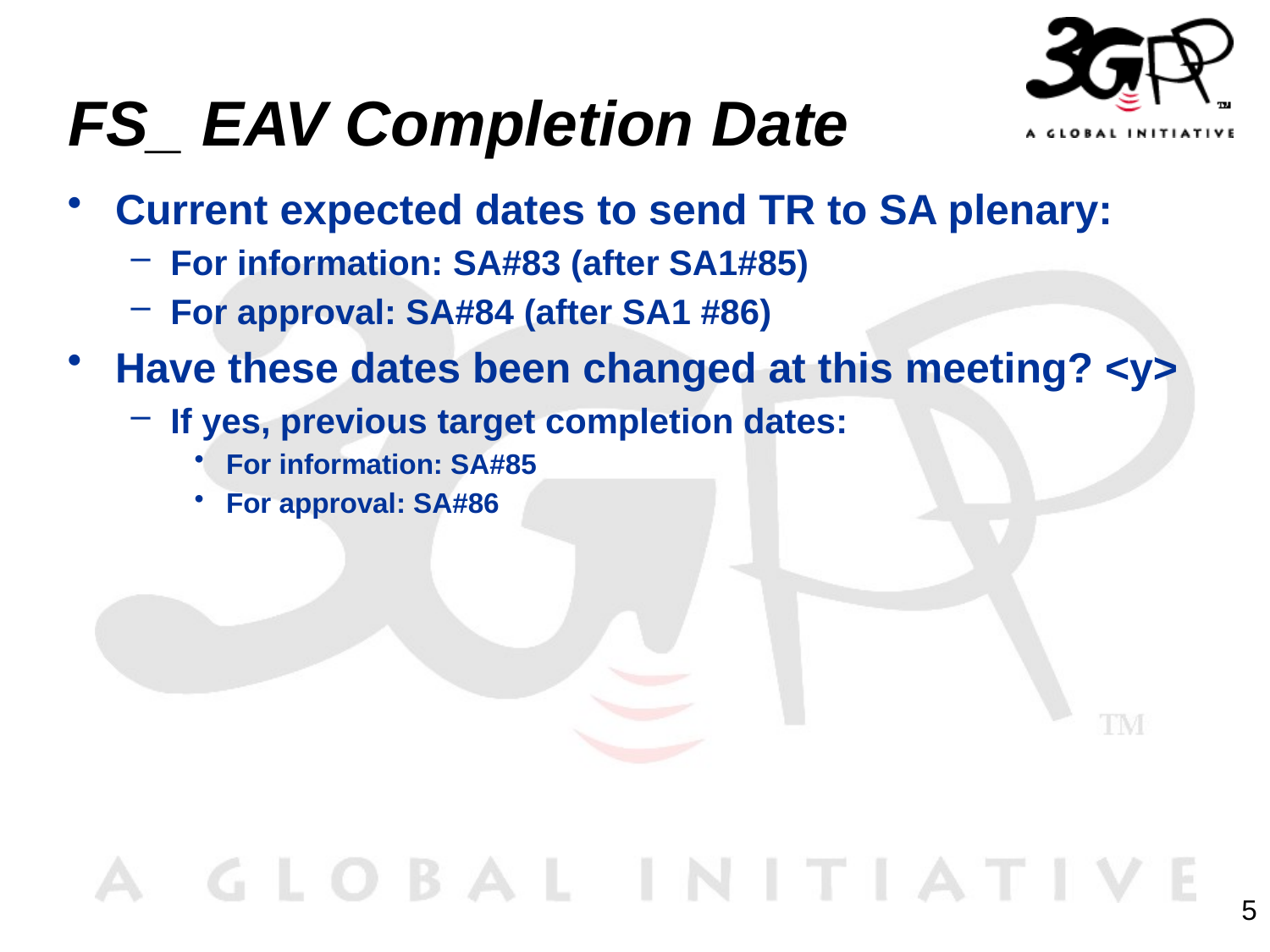

# FS_ EAV Completion Date
Current expected dates to send TR to SA plenary:
For information: SA#83 (after SA1#85)
For approval: SA#84 (after SA1 #86)
Have these dates been changed at this meeting? <y>
If yes, previous target completion dates:
For information: SA#85
For approval: SA#86

5